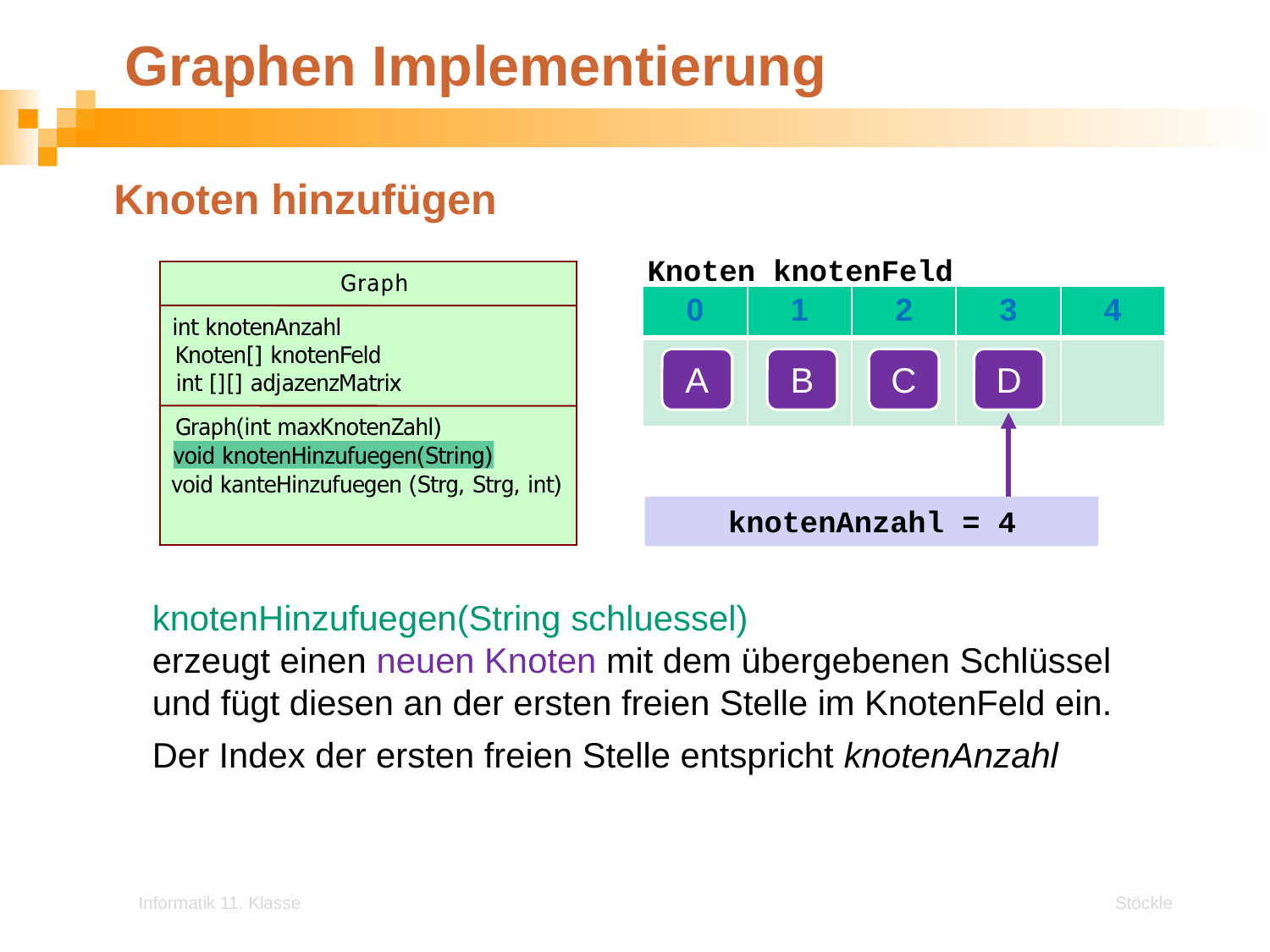

# Graphen Implementierung
Knoten hinzufügen

Knoten knotenFeld

Graph
| 0 | 1 | 2 | 3 | 4 |
| --- | --- | --- | --- | --- |
|  |  |  |  |  |

int knotenAnzahl
Knoten[] knotenFeld
A
B
C
D
int [][] adjazenzMatrix

Graph(int maxKnotenZahl)
void knotenHinzufuegen(String)
void kanteHinzufuegen (Strg, Strg, int)
knotenAnzahl = 4
knotenAnzahl = 3
knotenHinzufuegen(String schluessel)
erzeugt einen neuen Knoten mit dem übergebenen Schlüssel und fügt diesen an der ersten freien Stelle im KnotenFeld ein.
Der Index der ersten freien Stelle entspricht knotenAnzahl